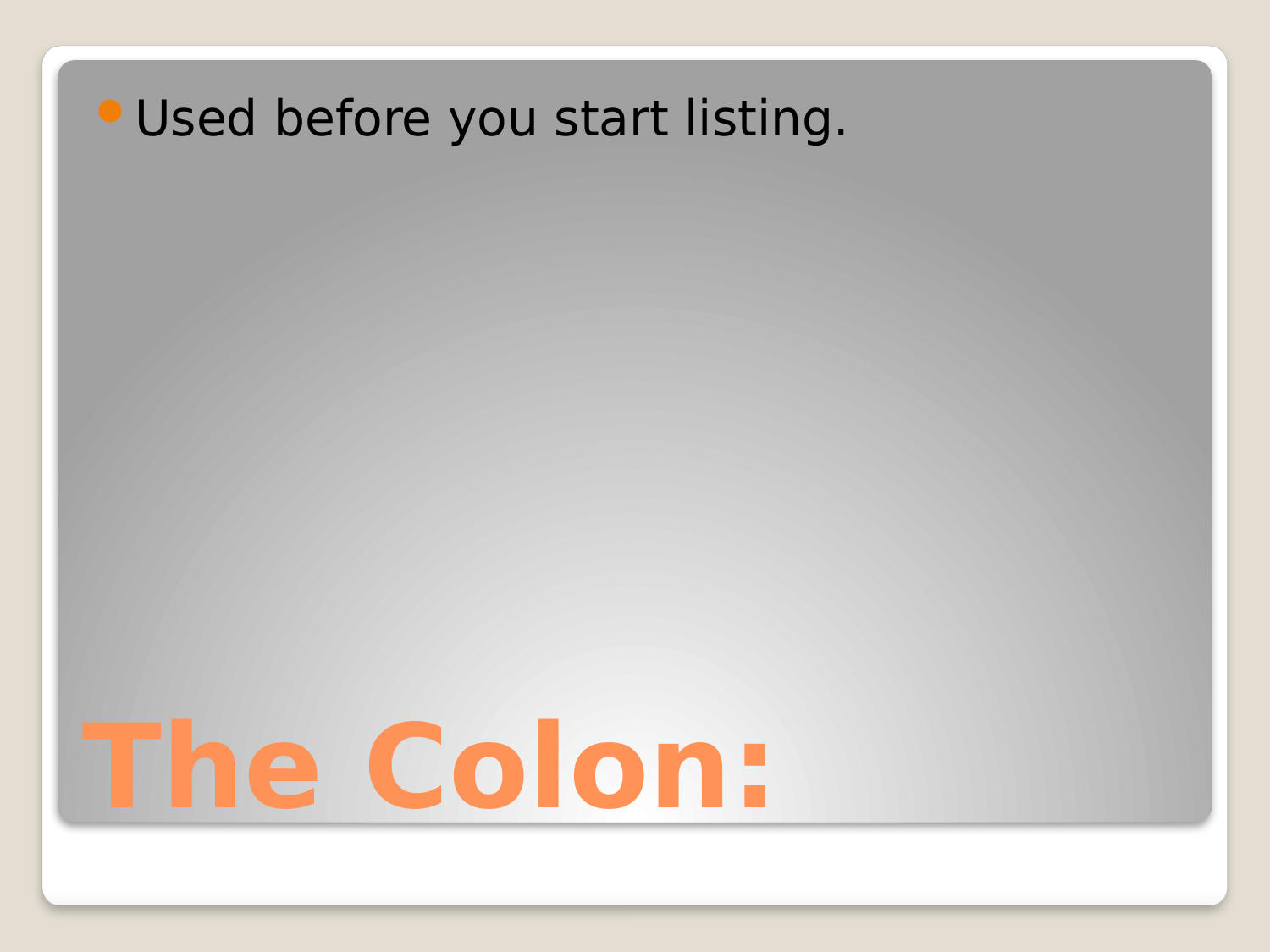

Used before you start listing.

# The Colon: